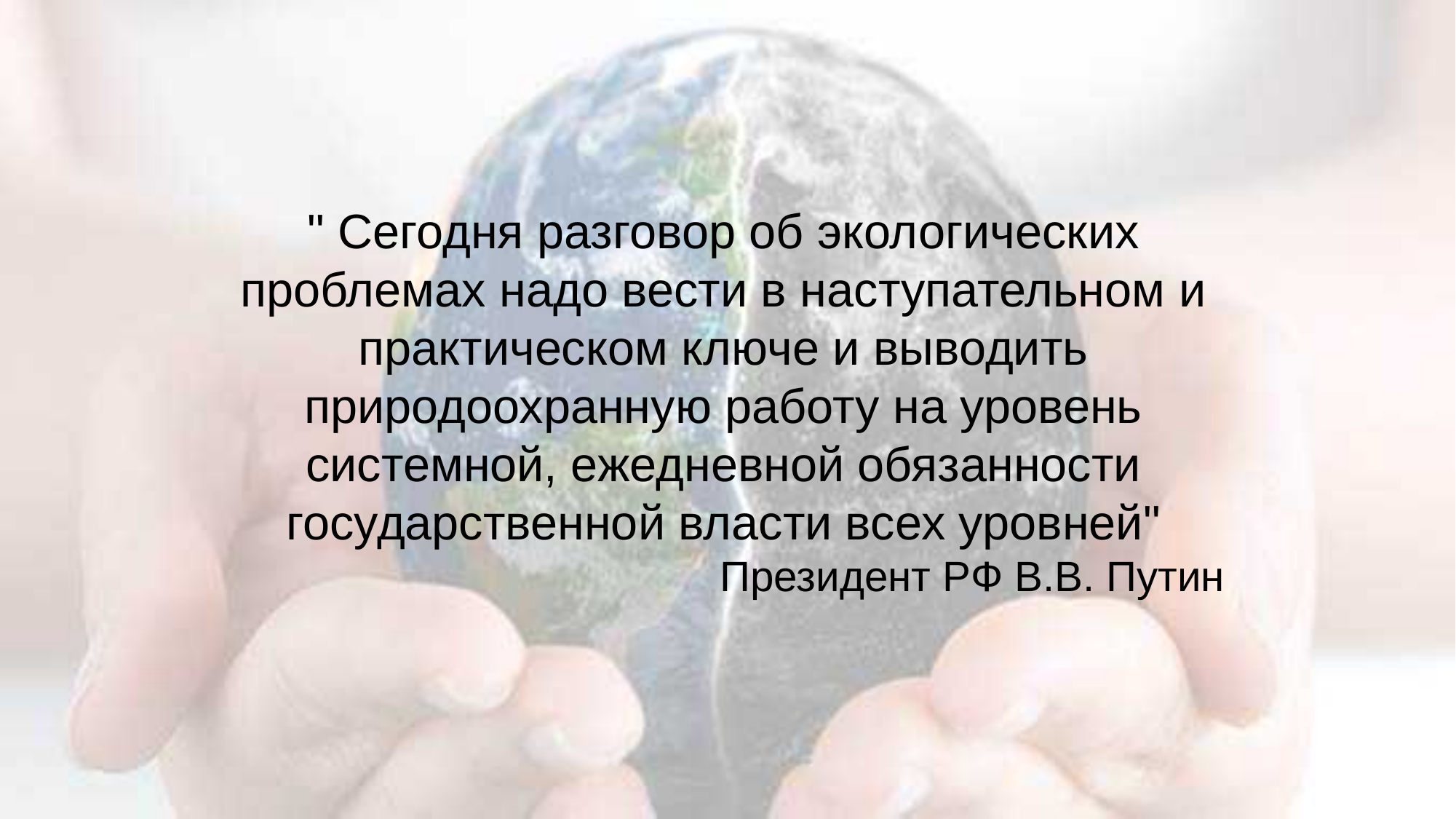

" Сегодня разговор об экологических проблемах надо вести в наступательном и практическом ключе и выводить природоохранную работу на уровень системной, ежедневной обязанности государственной власти всех уровней"
Президент РФ В.В. Путин